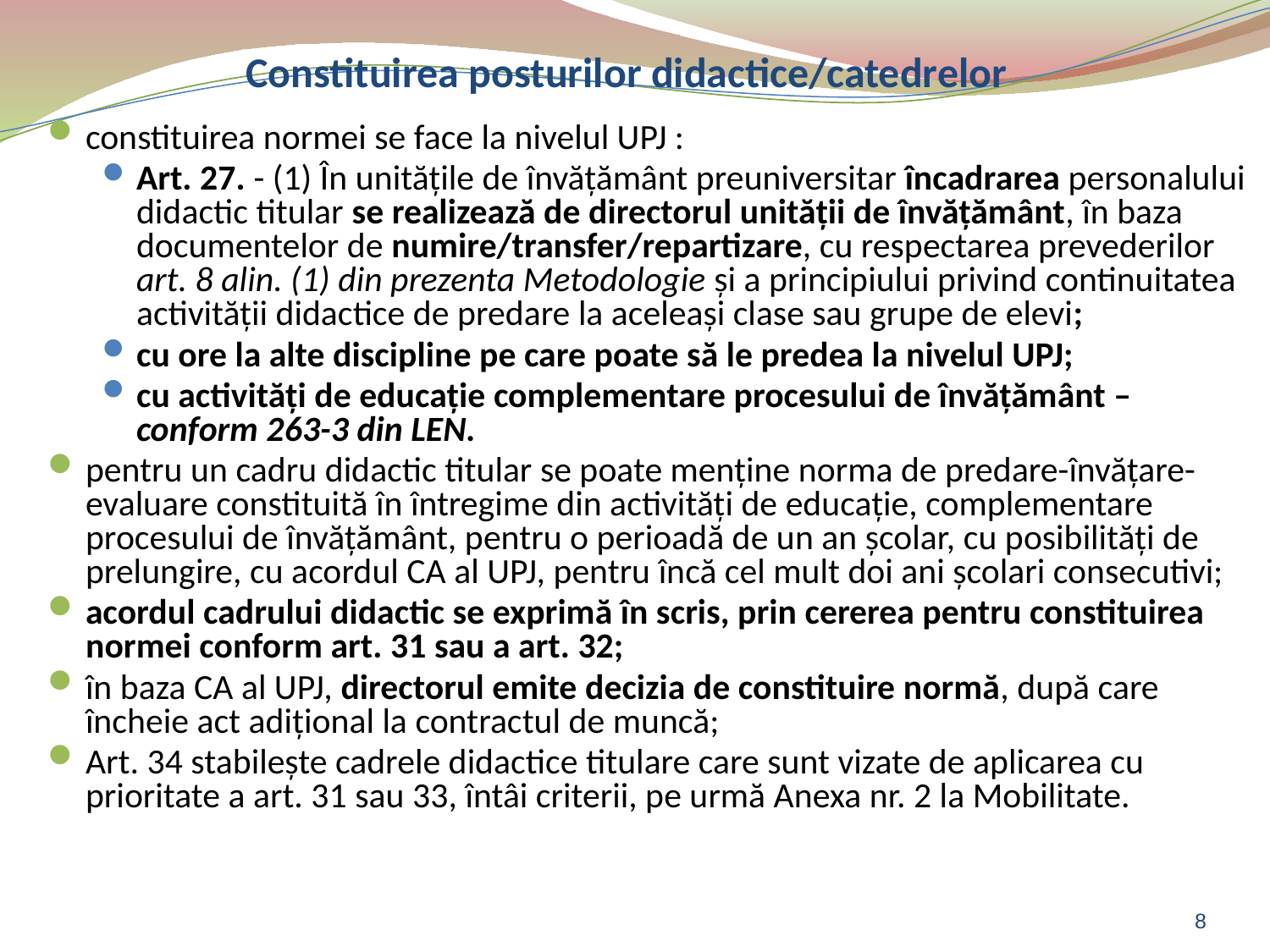

# Constituirea posturilor didactice/catedrelor
constituirea normei se face la nivelul UPJ :
Art. 27. - (1) În unităţile de învăţământ preuniversitar încadrarea personalului didactic titular se realizează de directorul unităţii de învăţământ, în baza documentelor de numire/transfer/repartizare, cu respectarea prevederilor art. 8 alin. (1) din prezenta Metodologie şi a principiului privind continuitatea activităţii didactice de predare la aceleaşi clase sau grupe de elevi;
cu ore la alte discipline pe care poate să le predea la nivelul UPJ;
cu activităţi de educaţie complementare procesului de învăţământ – conform 263-3 din LEN.
pentru un cadru didactic titular se poate menţine norma de predare-învăţare-evaluare constituită în întregime din activităţi de educaţie, complementare procesului de învăţământ, pentru o perioadă de un an şcolar, cu posibilităţi de prelungire, cu acordul CA al UPJ, pentru încă cel mult doi ani şcolari consecutivi;
acordul cadrului didactic se exprimă în scris, prin cererea pentru constituirea normei conform art. 31 sau a art. 32;
în baza CA al UPJ, directorul emite decizia de constituire normă, după care încheie act adiţional la contractul de muncă;
Art. 34 stabileşte cadrele didactice titulare care sunt vizate de aplicarea cu prioritate a art. 31 sau 33, întâi criterii, pe urmă Anexa nr. 2 la Mobilitate.
8